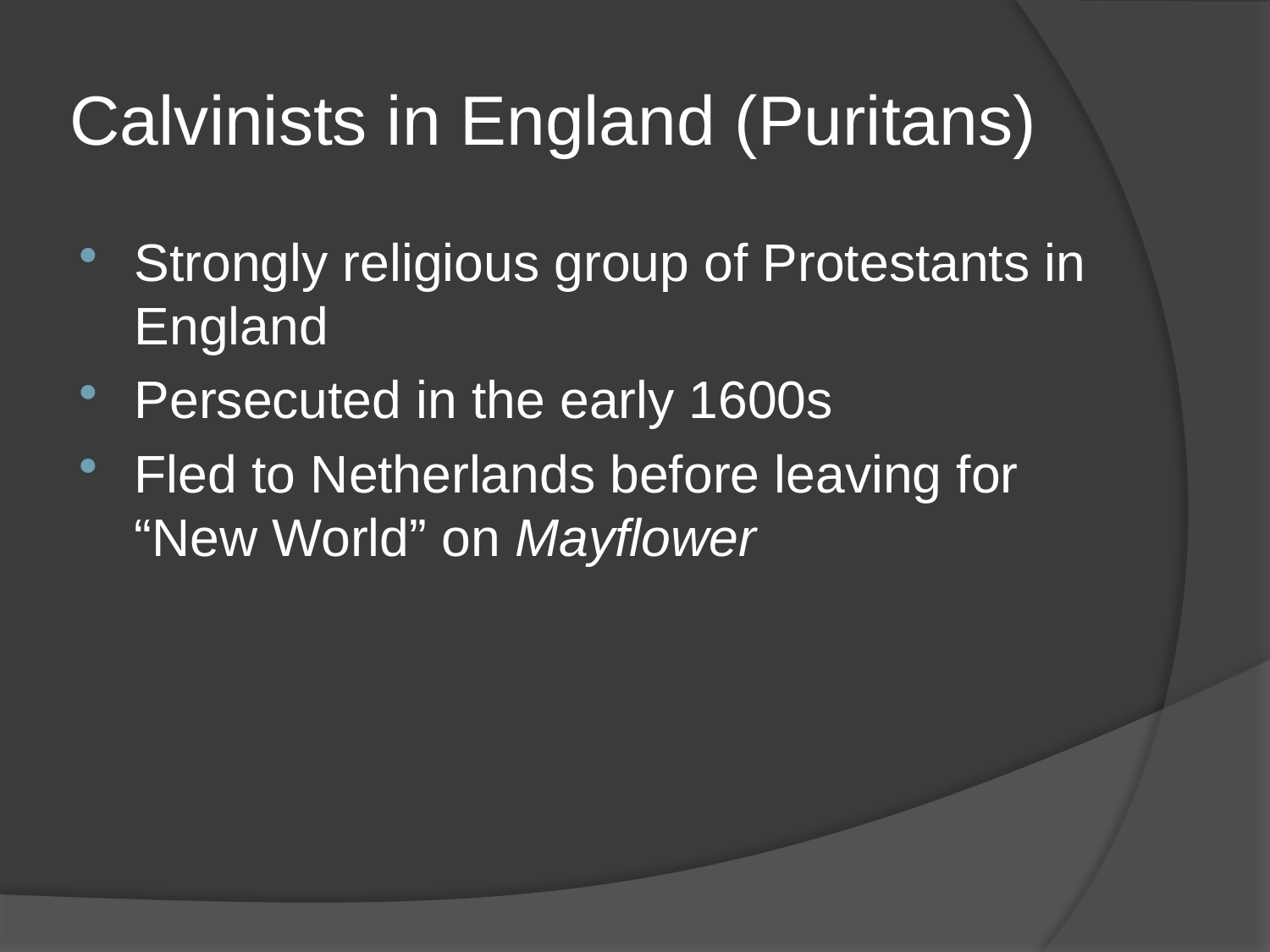

# Calvinists in England (Puritans)
Strongly religious group of Protestants in England
Persecuted in the early 1600s
Fled to Netherlands before leaving for “New World” on Mayflower